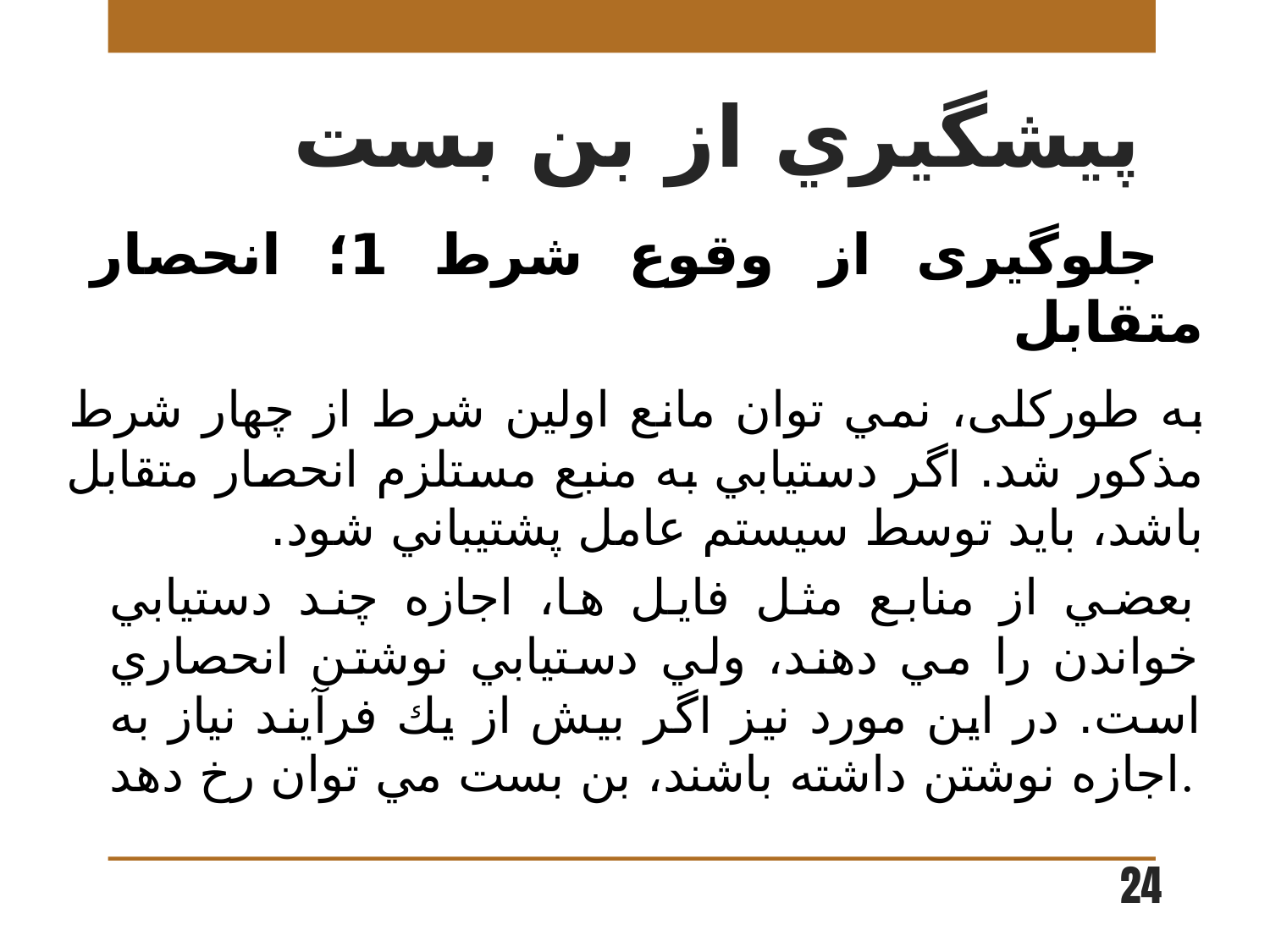

# پيشگيري از بن بست
 جلوگیری از وقوع شرط 1؛ انحصار متقابل
به طوركلی، نمي توان مانع اولين شرط از چهار شرط مذكور شد. اگر دستيابي به منبع مستلزم انحصار متقابل باشد، بايد توسط سيستم عامل پشتيباني شود.
بعضي از منابع مثل فايل ها، اجازه چند دستيابي خواندن را مي دهند، ولي دستيابي نوشتن انحصاري است. در اين مورد نيز اگر بيش از يك فرآيند نياز به اجازه نوشتن داشته باشند، بن بست مي توان رخ دهد.

24